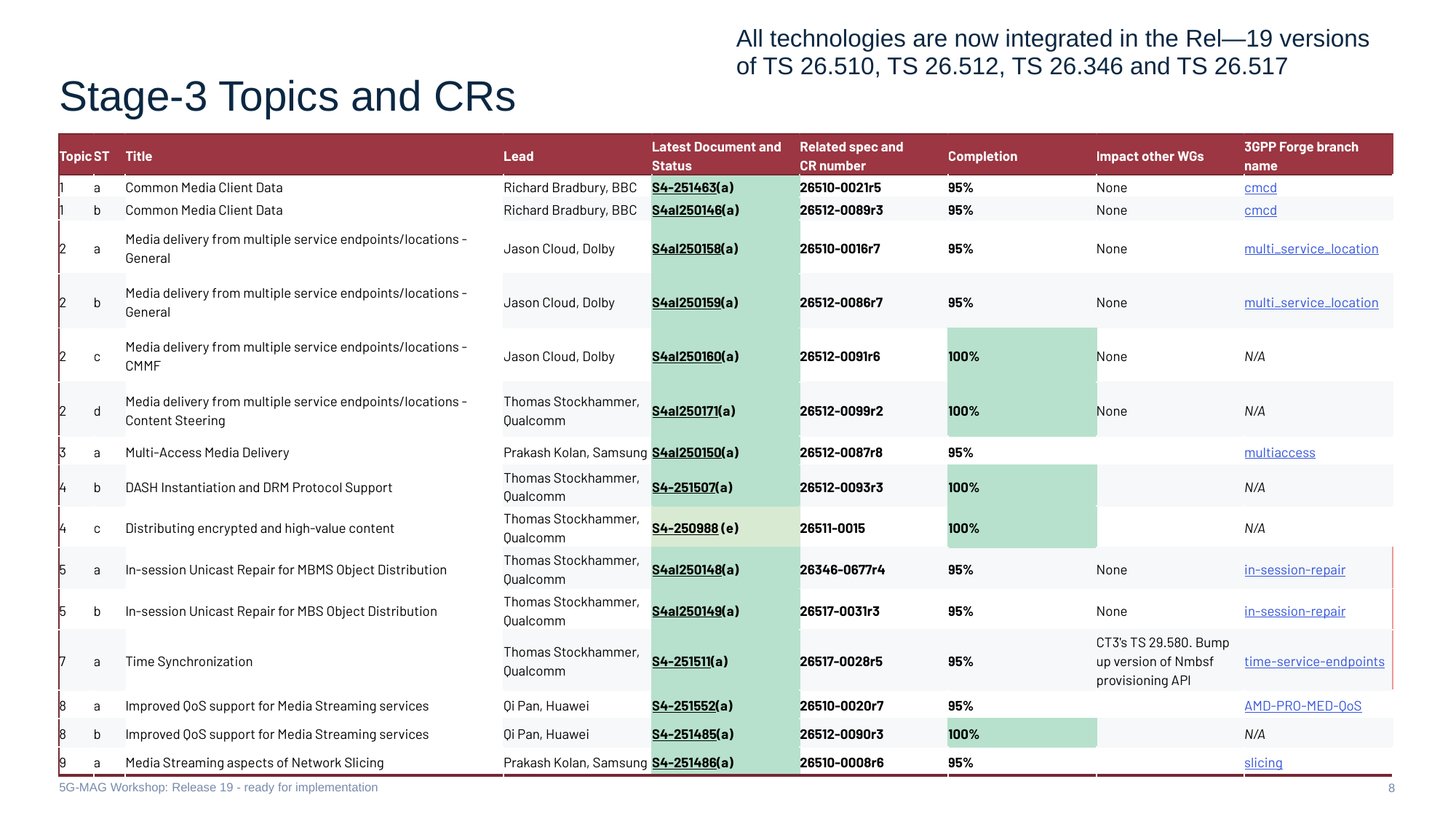

All technologies are now integrated in the Rel—19 versions
of TS 26.510, TS 26.512, TS 26.346 and TS 26.517
# Stage-3 Topics and CRs
| Topic | ST | Title | Lead | Latest Document and Status | Related spec and CR number | Completion | Impact other WGs | 3GPP Forge branch name |
| --- | --- | --- | --- | --- | --- | --- | --- | --- |
| 1 | a | Common Media Client Data | Richard Bradbury, BBC | S4-251463(a) | 26510-0021r5 | 95% | None | cmcd |
| 1 | b | Common Media Client Data | Richard Bradbury, BBC | S4aI250146(a) | 26512-0089r3 | 95% | None | cmcd |
| 2 | a | Media delivery from multiple service endpoints/locations - General | Jason Cloud, Dolby | S4aI250158(a) | 26510-0016r7 | 95% | None | multi\_service\_location |
| 2 | b | Media delivery from multiple service endpoints/locations - General | Jason Cloud, Dolby | S4aI250159(a) | 26512-0086r7 | 95% | None | multi\_service\_location |
| 2 | c | Media delivery from multiple service endpoints/locations - CMMF | Jason Cloud, Dolby | S4aI250160(a) | 26512-0091r6 | 100% | None | N/A |
| 2 | d | Media delivery from multiple service endpoints/locations - Content Steering | Thomas Stockhammer, Qualcomm | S4aI250171(a) | 26512-0099r2 | 100% | None | N/A |
| 3 | a | Multi-Access Media Delivery | Prakash Kolan, Samsung | S4aI250150(a) | 26512-0087r8 | 95% |  | multiaccess |
| 4 | b | DASH Instantiation and DRM Protocol Support | Thomas Stockhammer, Qualcomm | S4-251507(a) | 26512-0093r3 | 100% |  | N/A |
| 4 | c | Distributing encrypted and high-value content | Thomas Stockhammer, Qualcomm | S4-250988 (e) | 26511-0015 | 100% |  | N/A |
| 5 | a | In-session Unicast Repair for MBMS Object Distribution | Thomas Stockhammer, Qualcomm | S4aI250148(a) | 26346-0677r4 | 95% | None | in-session-repair |
| 5 | b | In-session Unicast Repair for MBS Object Distribution | Thomas Stockhammer, Qualcomm | S4aI250149(a) | 26517-0031r3 | 95% | None | in-session-repair |
| 7 | a | Time Synchronization | Thomas Stockhammer, Qualcomm | S4-251511(a) | 26517-0028r5 | 95% | CT3's TS 29.580. Bump up version of Nmbsf provisioning API | time-service-endpoints |
| 8 | a | Improved QoS support for Media Streaming services | Qi Pan, Huawei | S4-251552(a) | 26510-0020r7 | 95% |  | AMD-PRO-MED-QoS |
| 8 | b | Improved QoS support for Media Streaming services | Qi Pan, Huawei | S4-251485(a) | 26512-0090r3 | 100% |  | N/A |
| 9 | a | Media Streaming aspects of Network Slicing | Prakash Kolan, Samsung | S4-251486(a) | 26510-0008r6 | 95% |  | slicing |
5G-MAG Workshop: Release 19 - ready for implementation